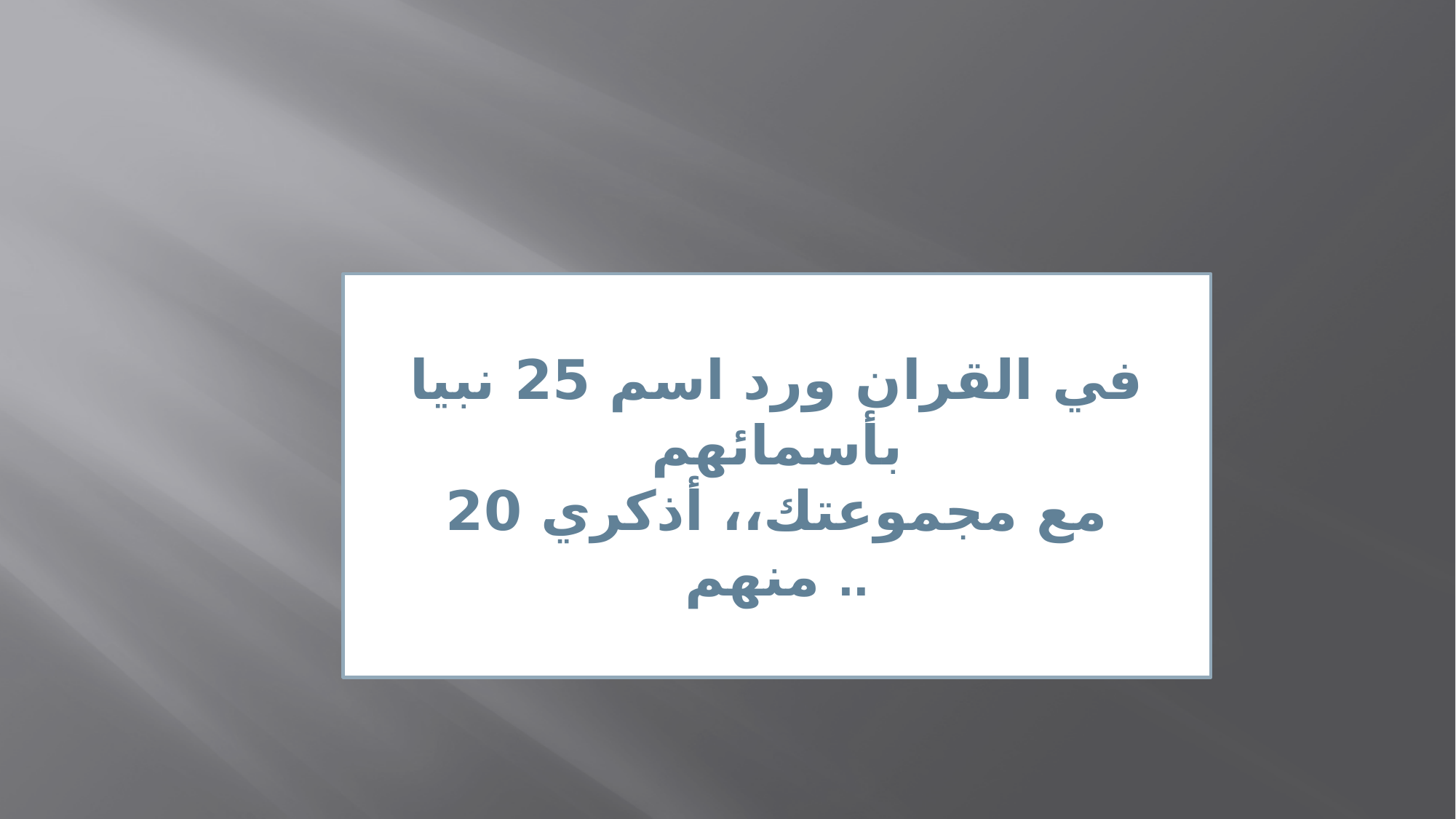

في القران ورد اسم 25 نبيا بأسمائهم
مع مجموعتك،، أذكري 20 منهم ..